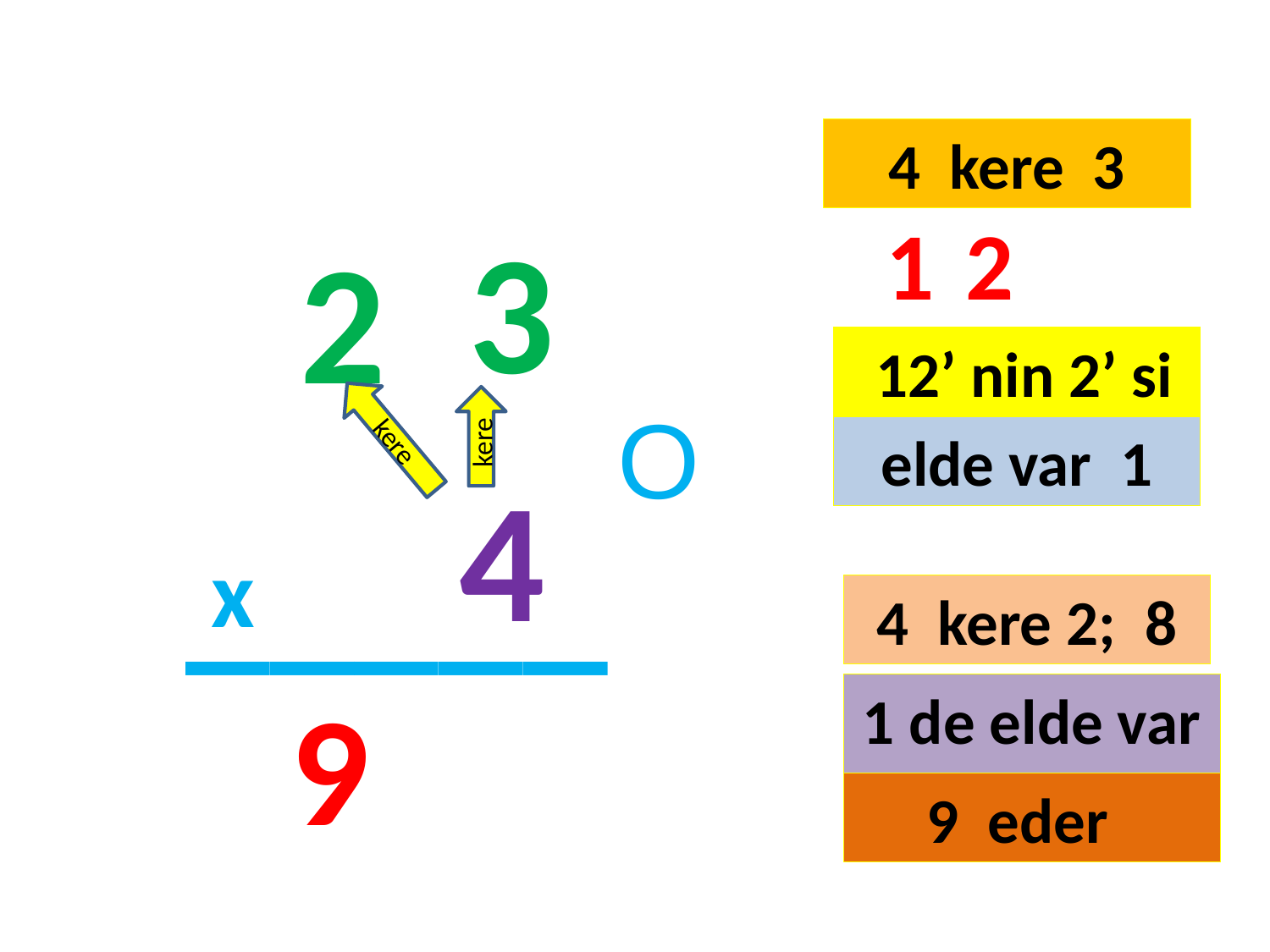

4  kere  3
3
1
2
2
#

 12’ nin 2’ si
kere
kere
O
elde var  1

4
_____

x
4  kere 2;  8
9
1 de elde var
9  eder